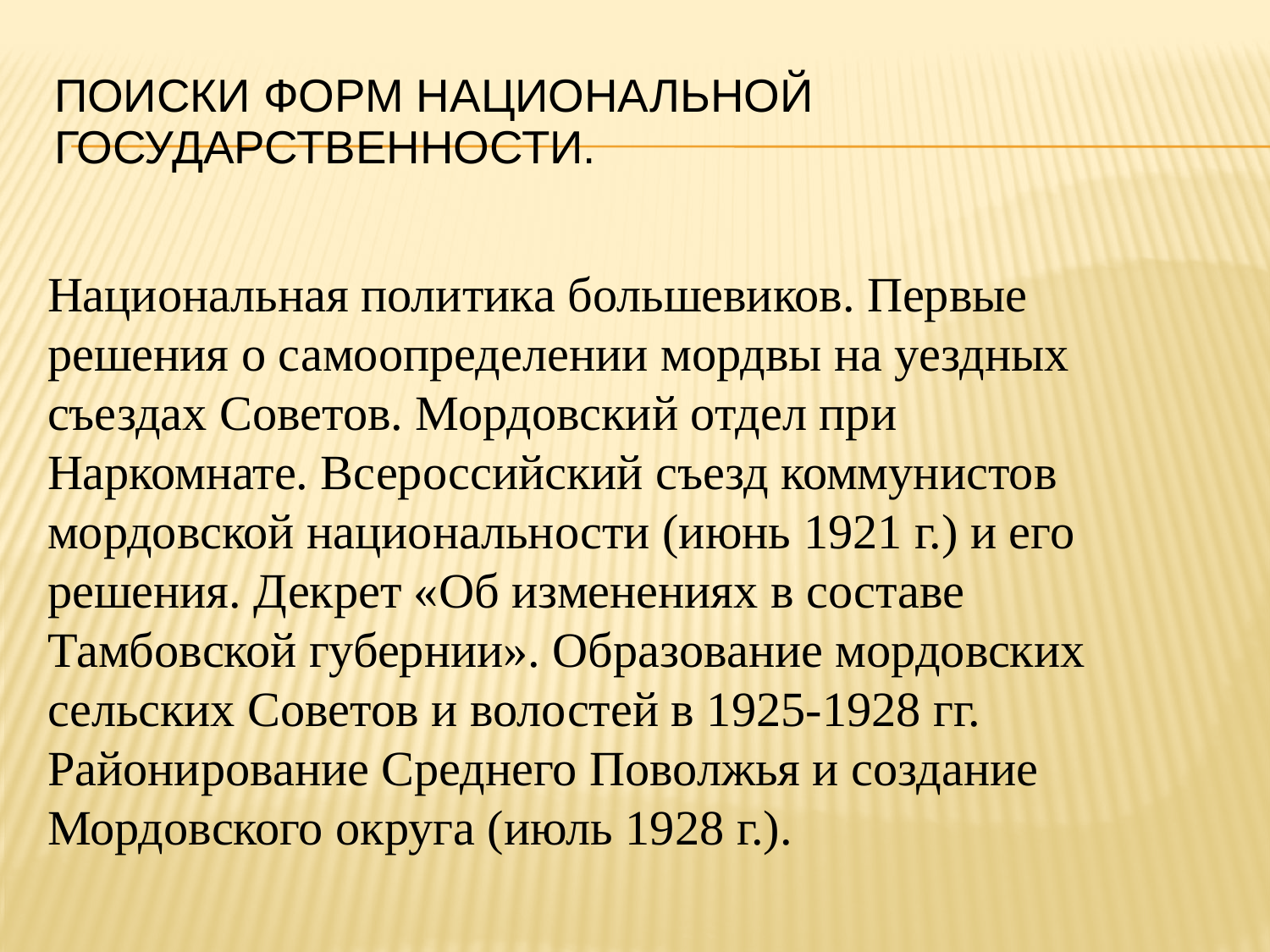

# Поиски форм национальной государственности.
Национальная политика большевиков. Первые решения о самоопределении мордвы на уездных съездах Советов. Мордовский отдел при Наркомнате. Всероссийский съезд коммунистов мордовской национальности (июнь 1921 г.) и его решения. Декрет «Об изменениях в составе Тамбовской губернии». Образование мордовских сельских Советов и волостей в 1925-1928 гг. Районирование Среднего Поволжья и создание Мордовского округа (июль 1928 г.).